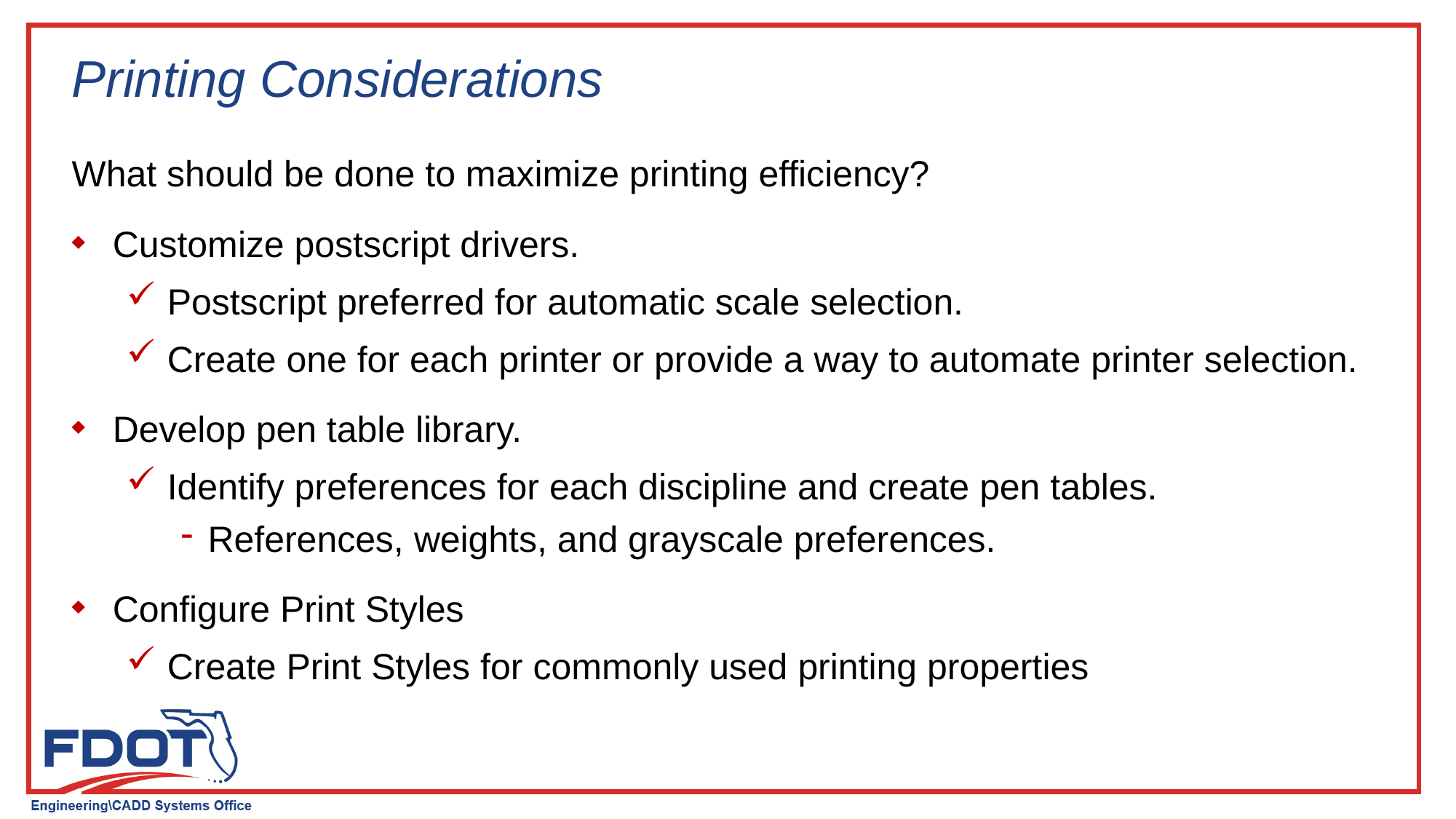

# Printing Considerations
What should be done to maximize printing efficiency?
Customize postscript drivers.
Postscript preferred for automatic scale selection.
Create one for each printer or provide a way to automate printer selection.
Develop pen table library.
Identify preferences for each discipline and create pen tables.
References, weights, and grayscale preferences.
Configure Print Styles
Create Print Styles for commonly used printing properties